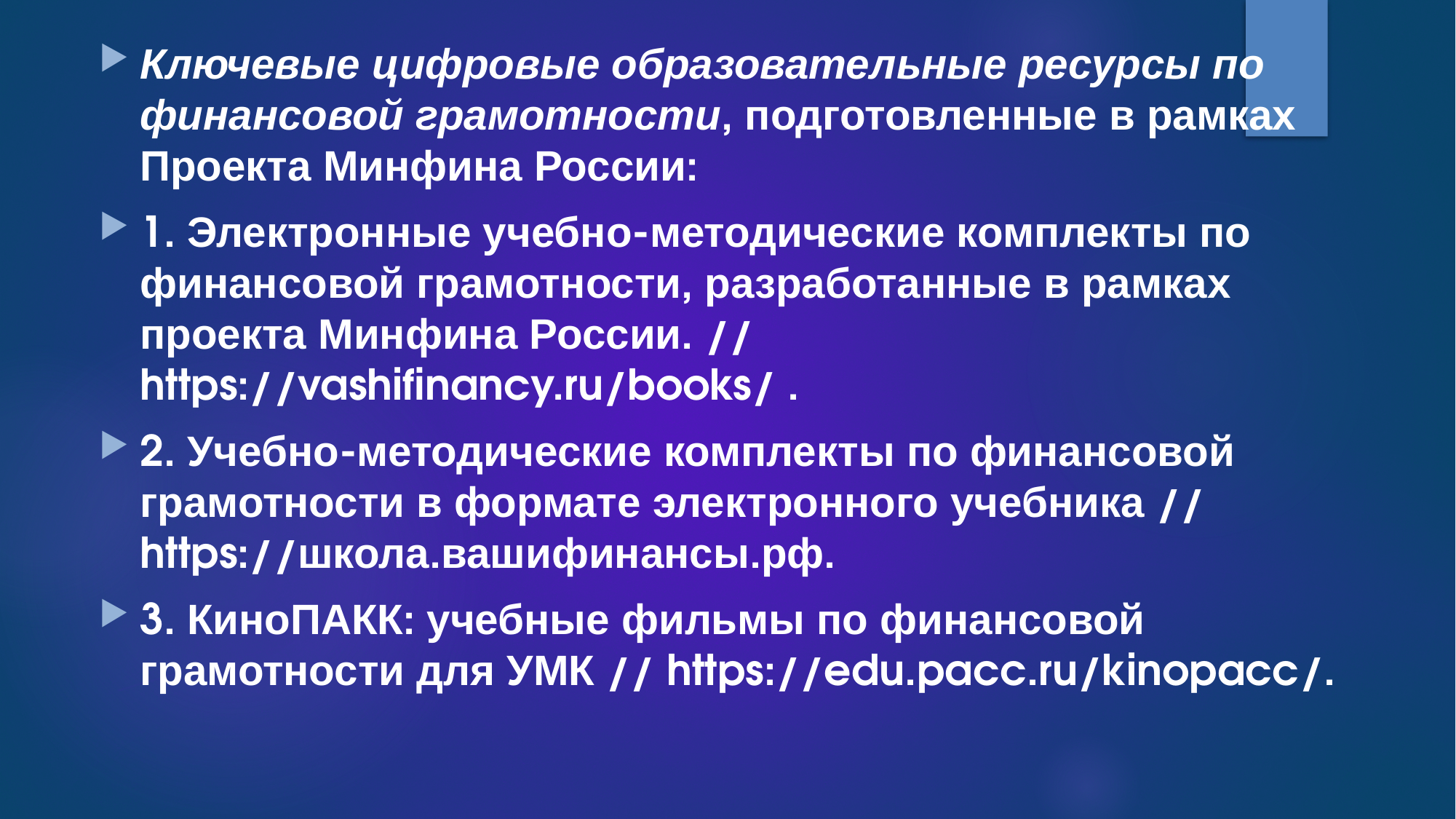

#
Ключевые цифровые образовательные ресурсы по финансовой грамотности, подготовленные в рамках Проекта Минфина России:
1. Электронные учебно-методические комплекты по финансовой грамотности, разработанные в рамках проекта Минфина России. // https://vashifinancy.ru/books/ .
2. Учебно-методические комплекты по финансовой грамотности в формате электронного учебника // https://школа.вашифинансы.рф.
3. КиноПАКК: учебные фильмы по финансовой грамотности для УМК // https://edu.pacc.ru/kinopacc/.